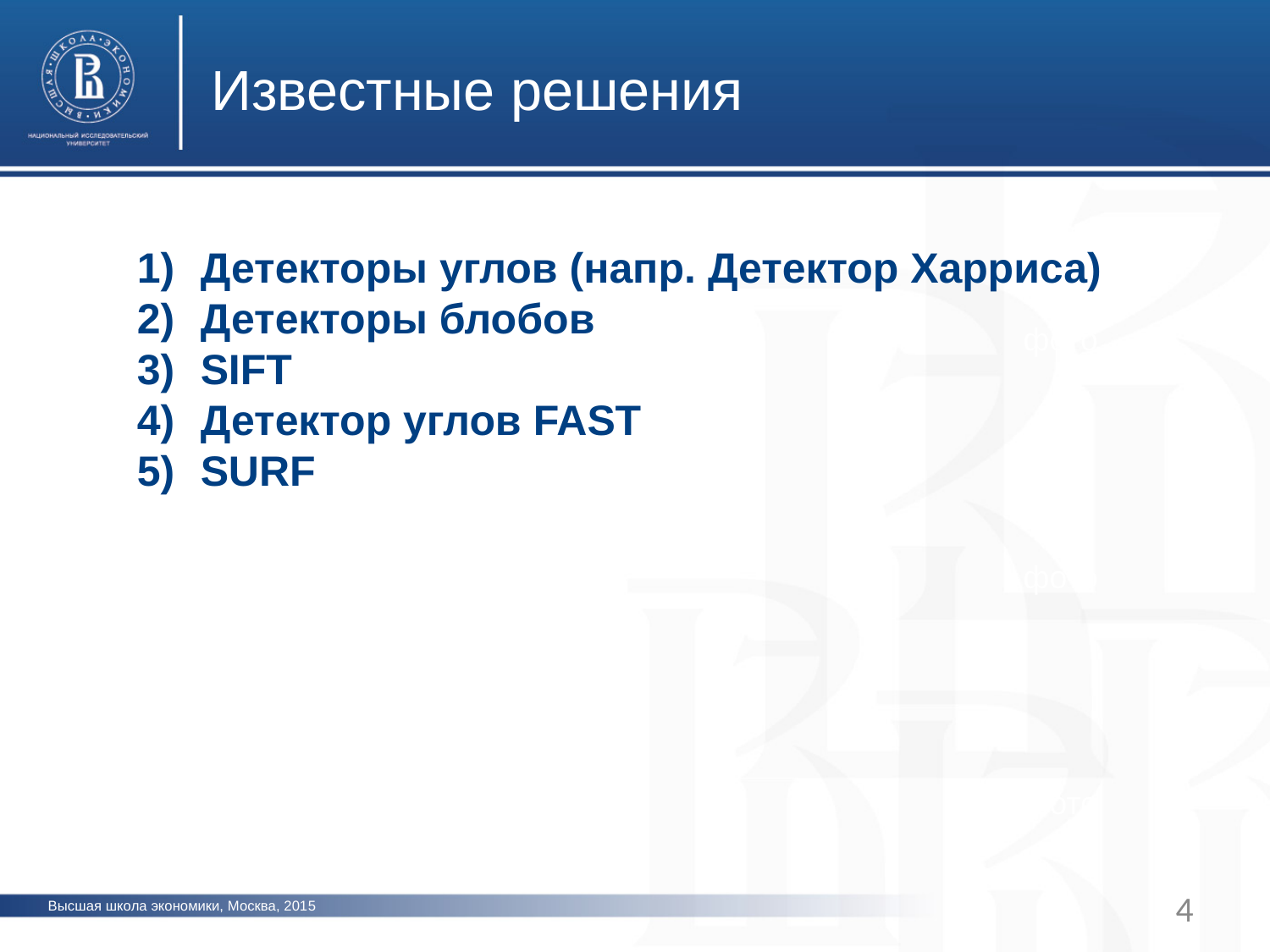

Известные решения
Детекторы углов (напр. Детектор Харриса)
Детекторы блобов
SIFT
Детектор углов FAST
SURF
фото
фото
фото
4
Высшая школа экономики, Москва, 2015